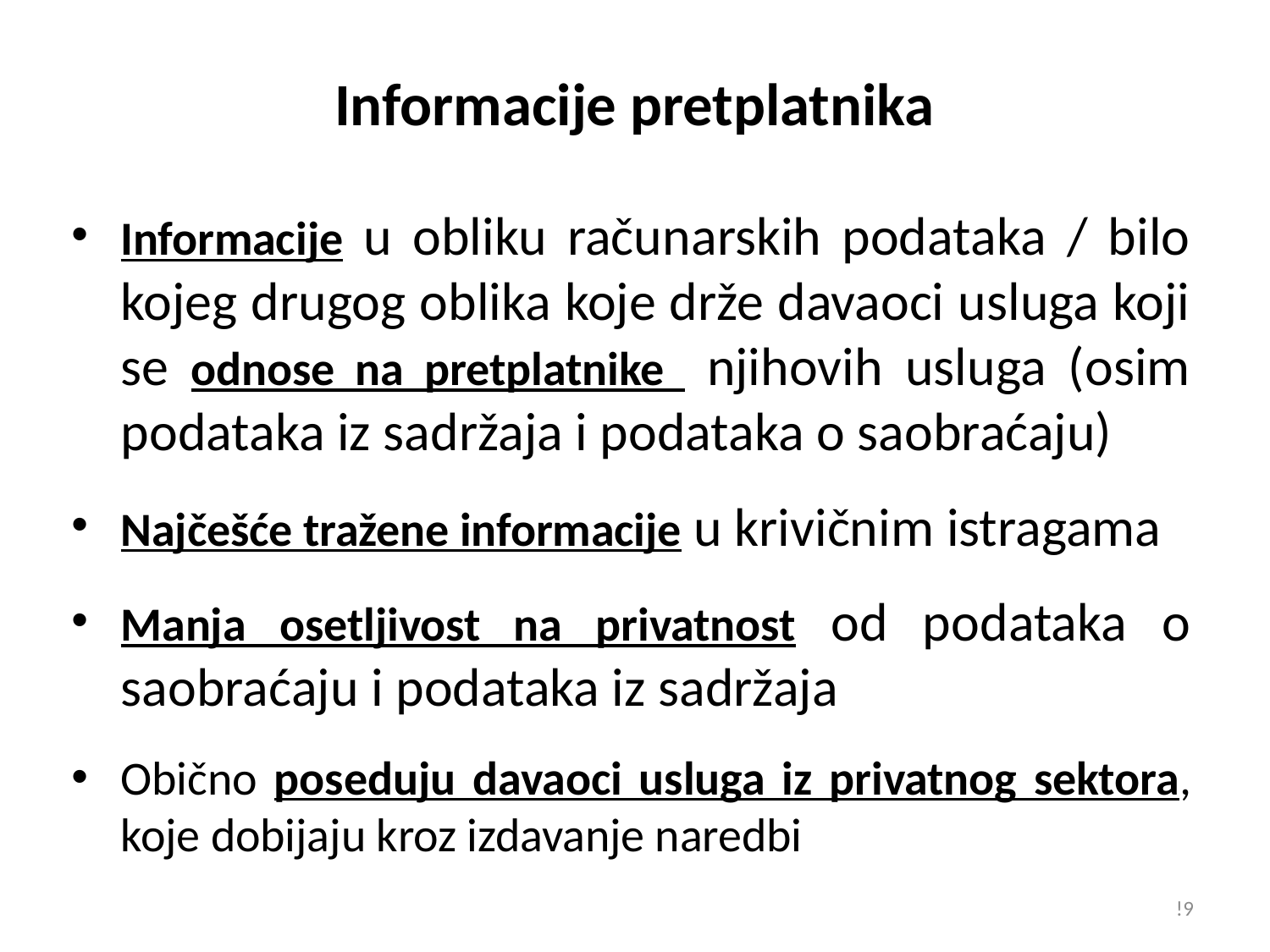

# Informacije pretplatnika
Informacije u obliku računarskih podataka / bilo kojeg drugog oblika koje drže davaoci usluga koji se odnose na pretplatnike  njihovih usluga (osim podataka iz sadržaja i podataka o saobraćaju)
Najčešće tražene informacije u krivičnim istragama
Manja osetljivost na privatnost od podataka o saobraćaju i podataka iz sadržaja
Obično poseduju davaoci usluga iz privatnog sektora, koje dobijaju kroz izdavanje naredbi
!9